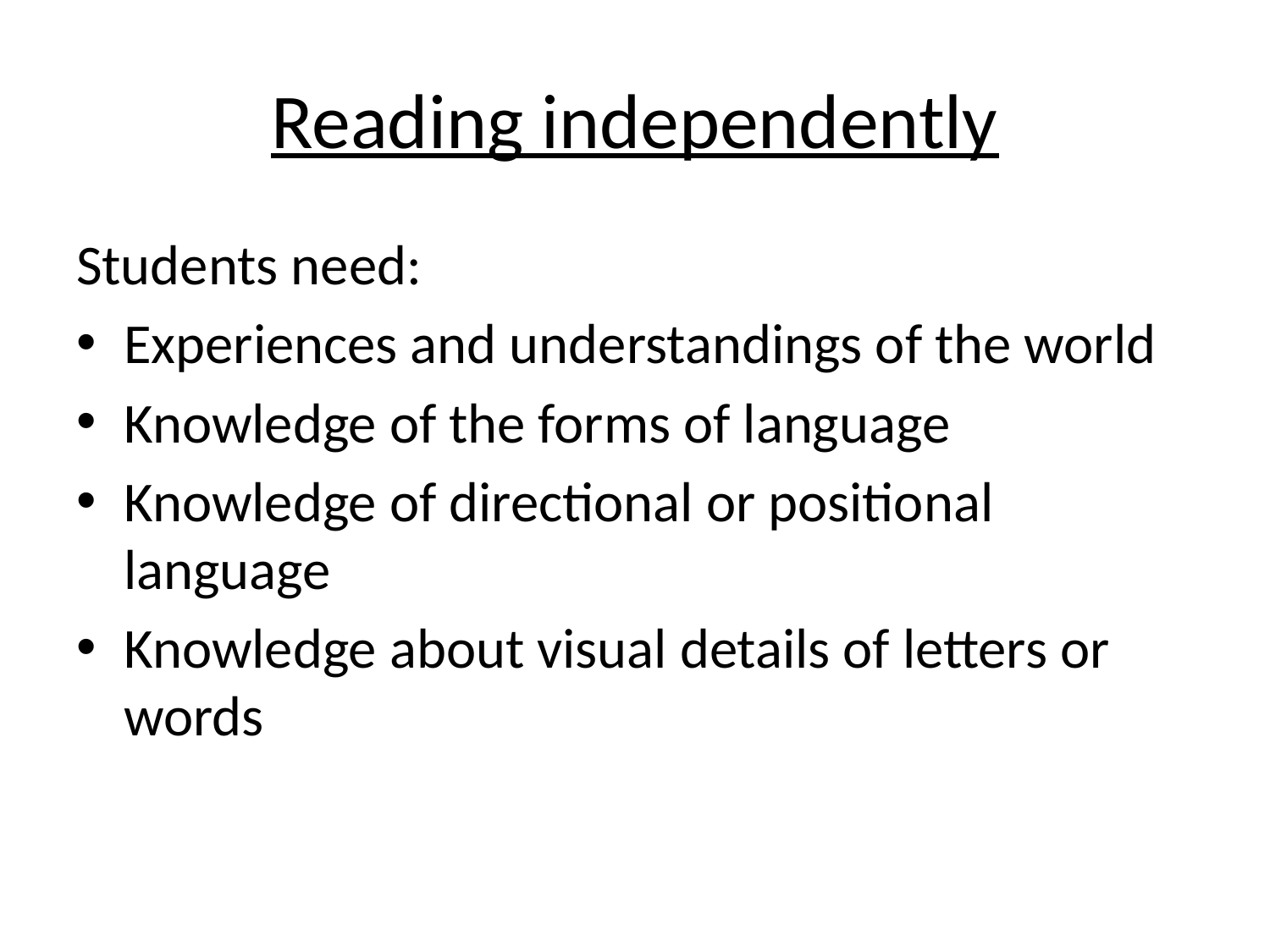

# Reading independently
Students need:
Experiences and understandings of the world
Knowledge of the forms of language
Knowledge of directional or positional language
Knowledge about visual details of letters or words